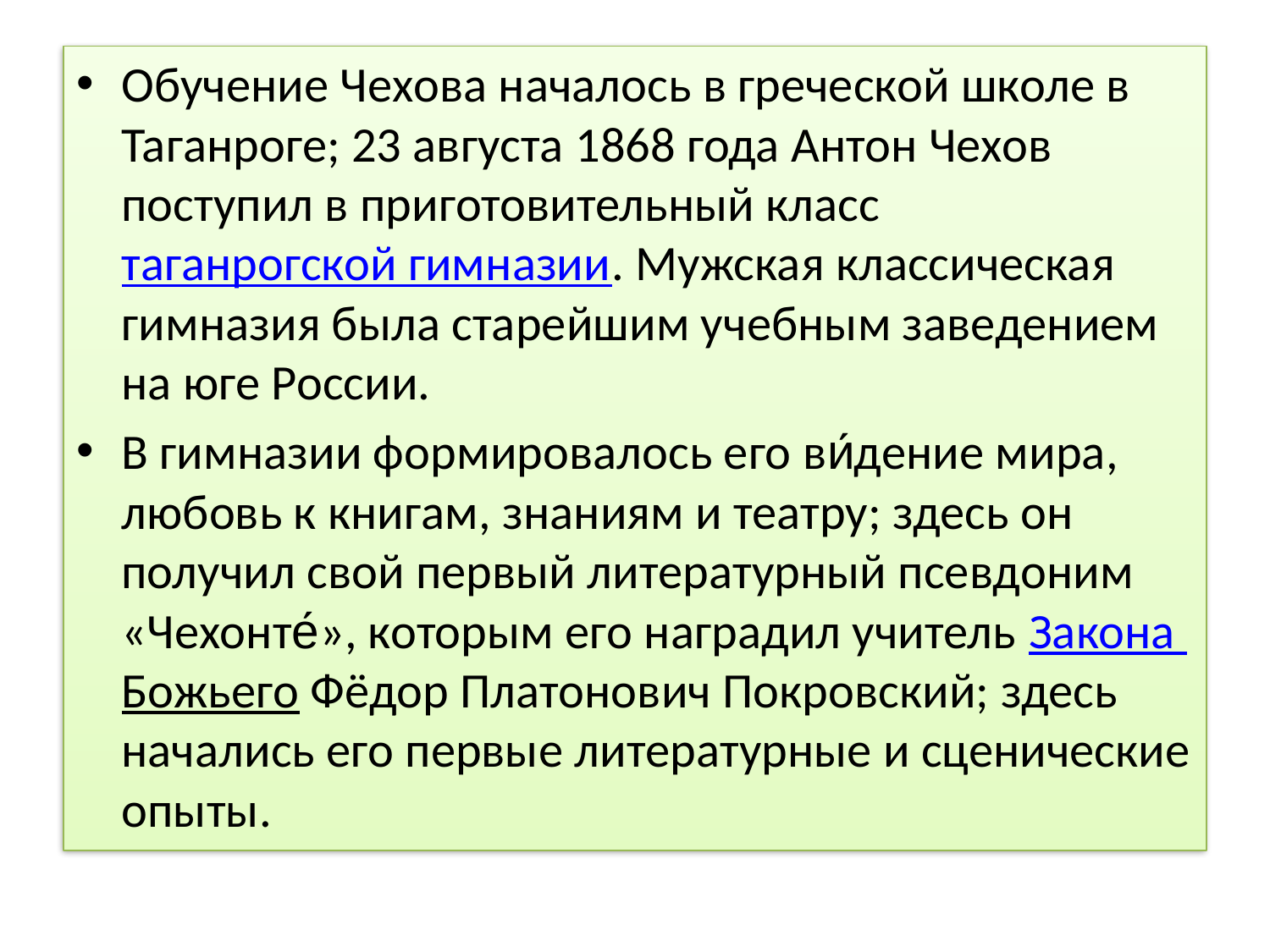

#
Обучение Чехова началось в греческой школе в Таганроге; 23 августа 1868 года Антон Чехов поступил в приготовительный класс таганрогской гимназии. Мужская классическая гимназия была старейшим учебным заведением на юге России.
В гимназии формировалось его ви́дение мира, любовь к книгам, знаниям и театру; здесь он получил свой первый литературный псевдоним «Чехонте́», которым его наградил учитель Закона Божьего Фёдор Платонович Покровский; здесь начались его первые литературные и сценические опыты.